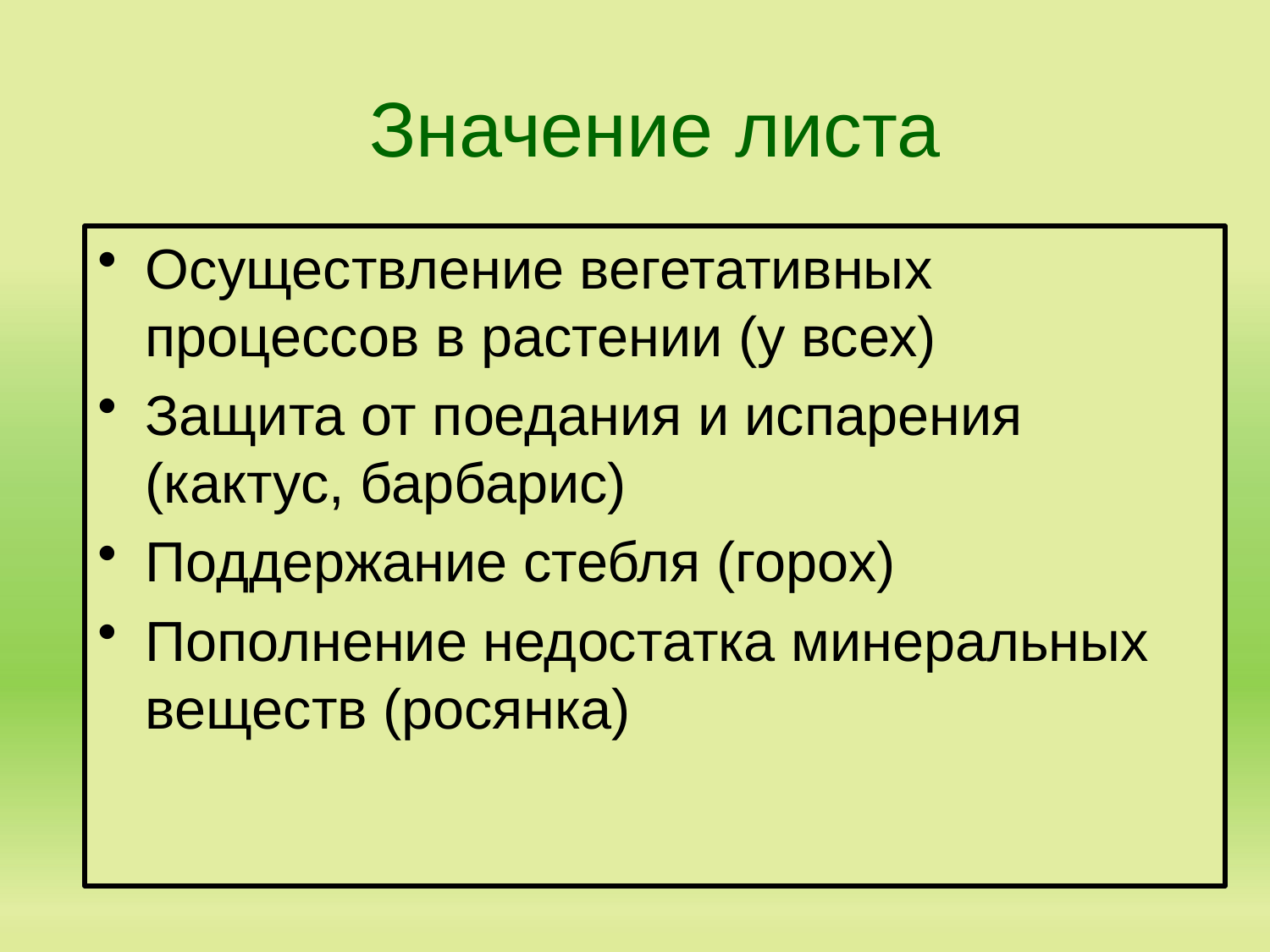

Значение листа
Осуществление вегетативных процессов в растении (у всех)
Защита от поедания и испарения (кактус, барбарис)
Поддержание стебля (горох)
Пополнение недостатка минеральных веществ (росянка)